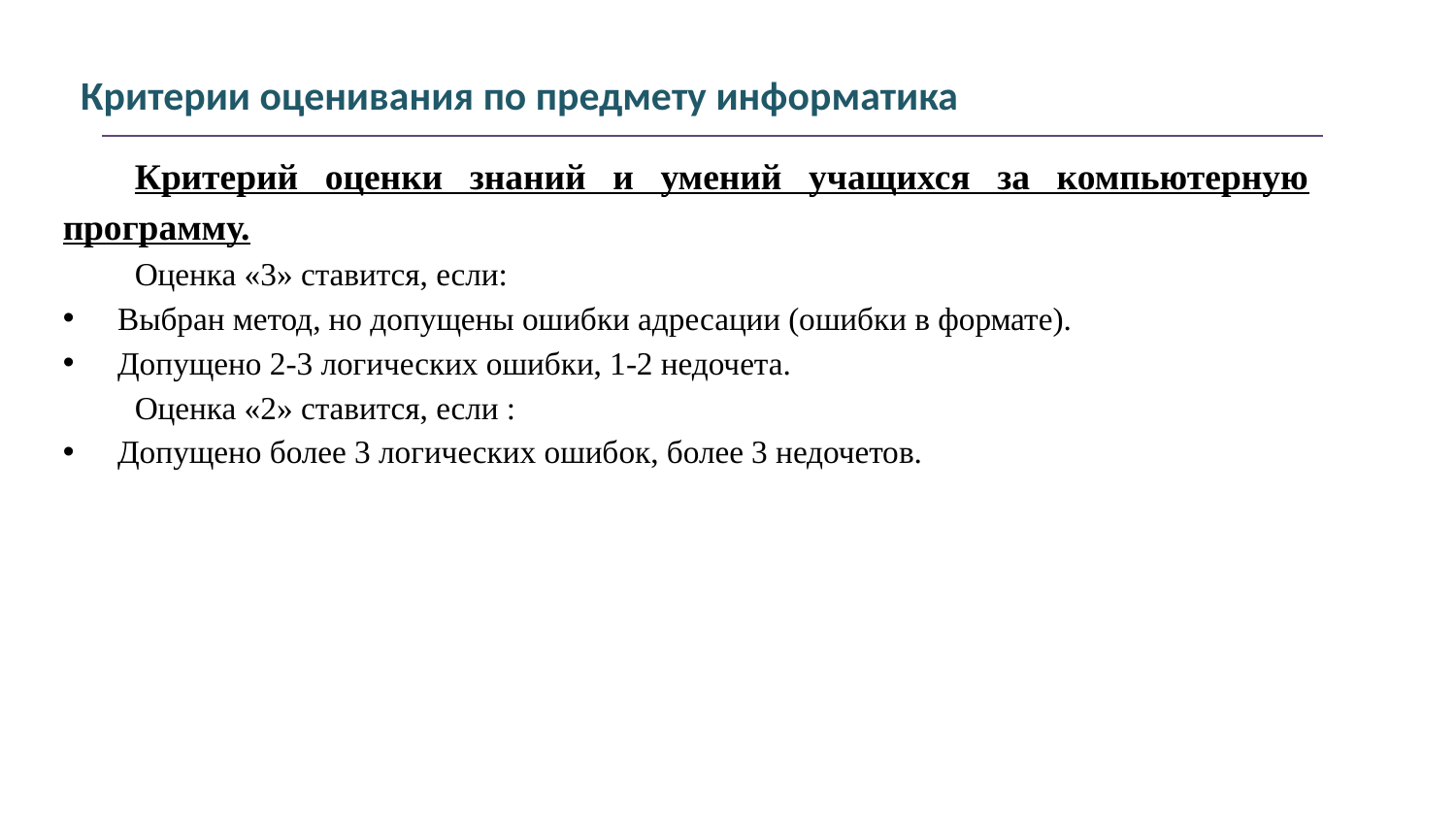

# Критерии оценивания по предмету информатика

Критерий оценки знаний и умений учащихся за компьютерную программу.
Оценка «3» ставится, если:
Выбран метод, но допущены ошибки адресации (ошибки в формате).
Допущено 2-3 логических ошибки, 1-2 недочета.
Оценка «2» ставится, если :
Допущено более 3 логических ошибок, более 3 недочетов.